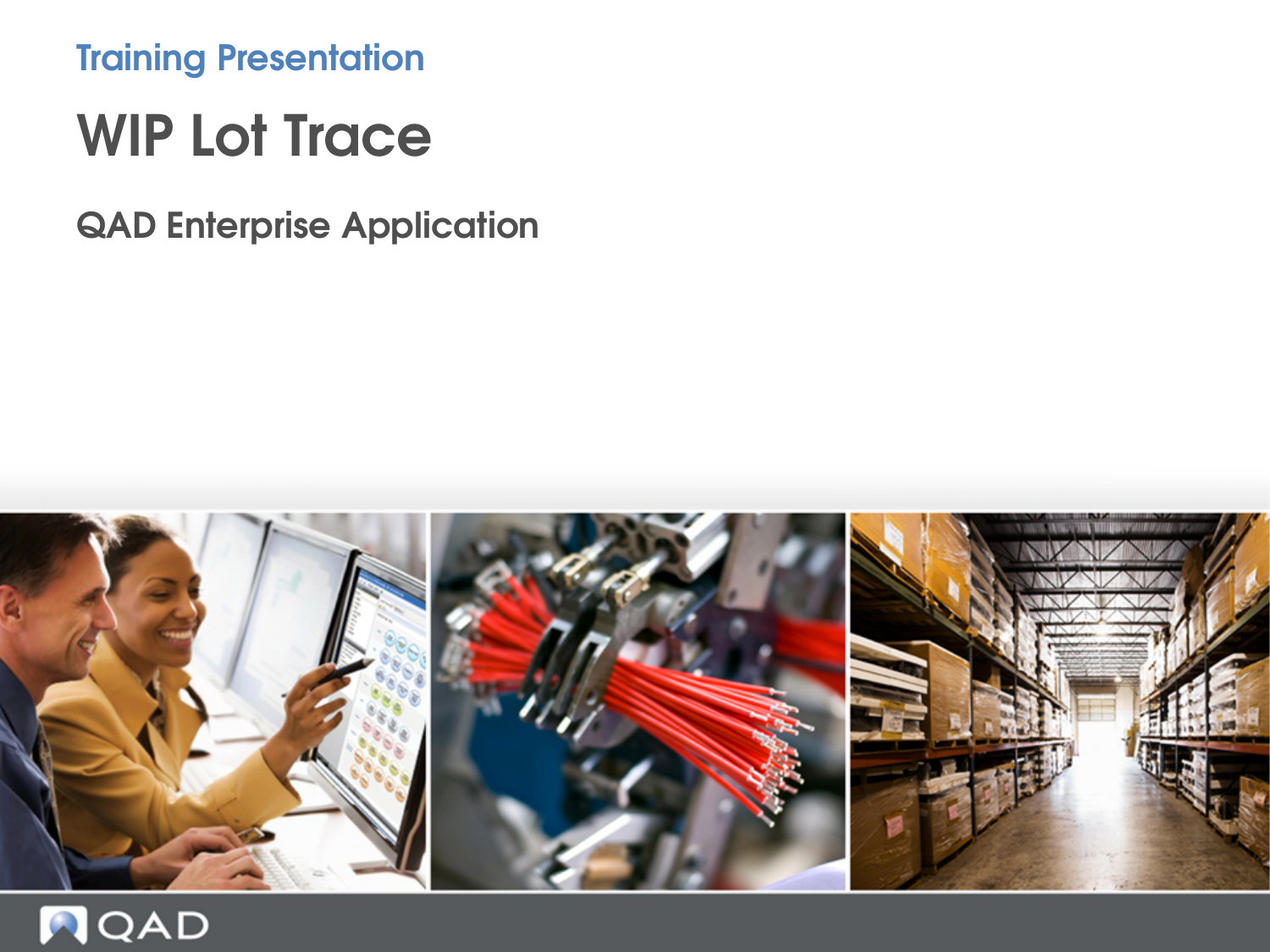

Training Presentation
# WIP Lot Trace
QAD Enterprise Application